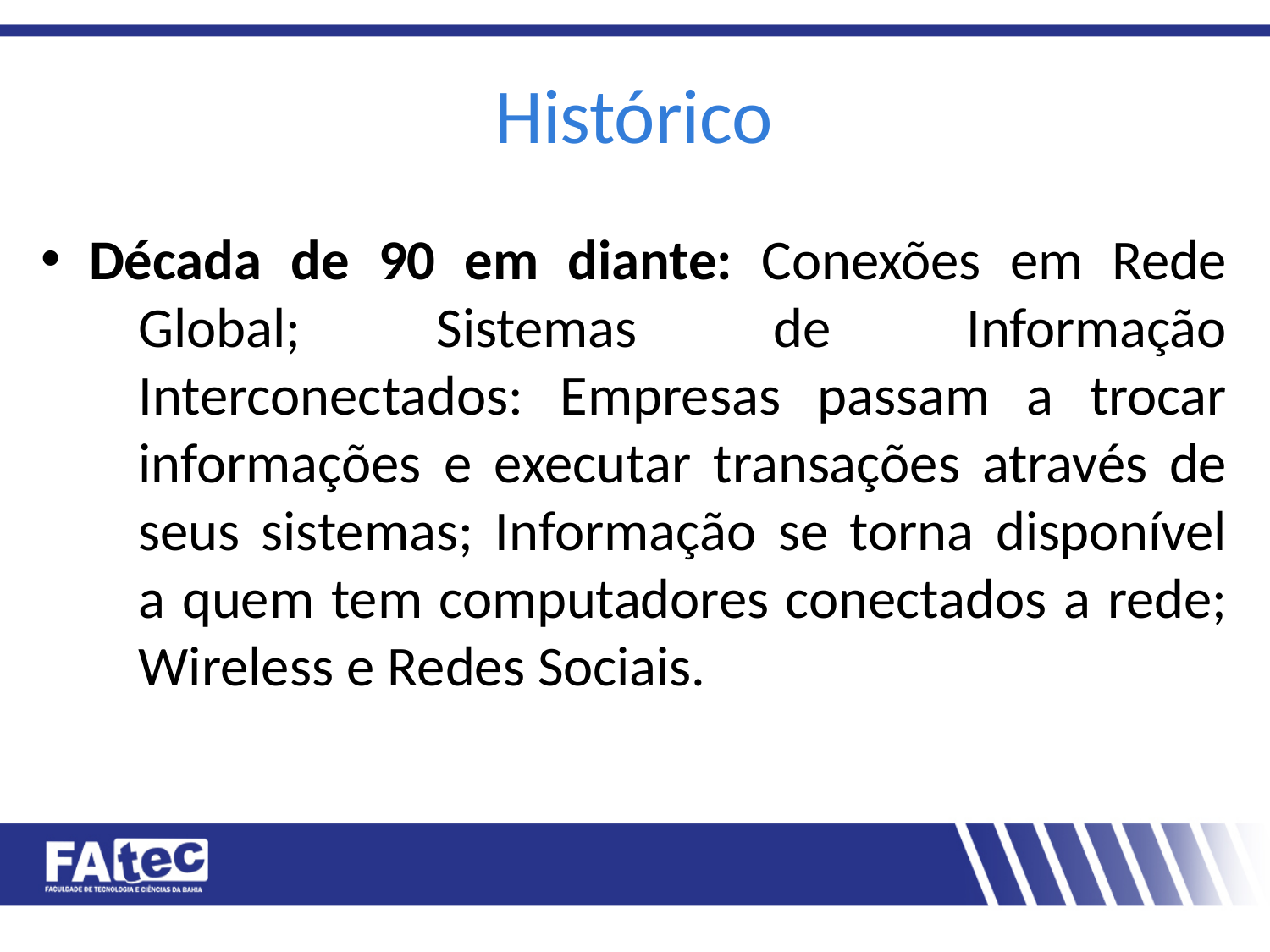

# Histórico
Década de 90 em diante: Conexões em Rede 	Global;     Sistemas     de     Informação 	Interconectados:  Empresas  passam  a  trocar 	informações e executar transações através de 	seus sistemas; Informação se torna disponível 	a quem tem computadores conectados a rede; 	Wireless e Redes Sociais.